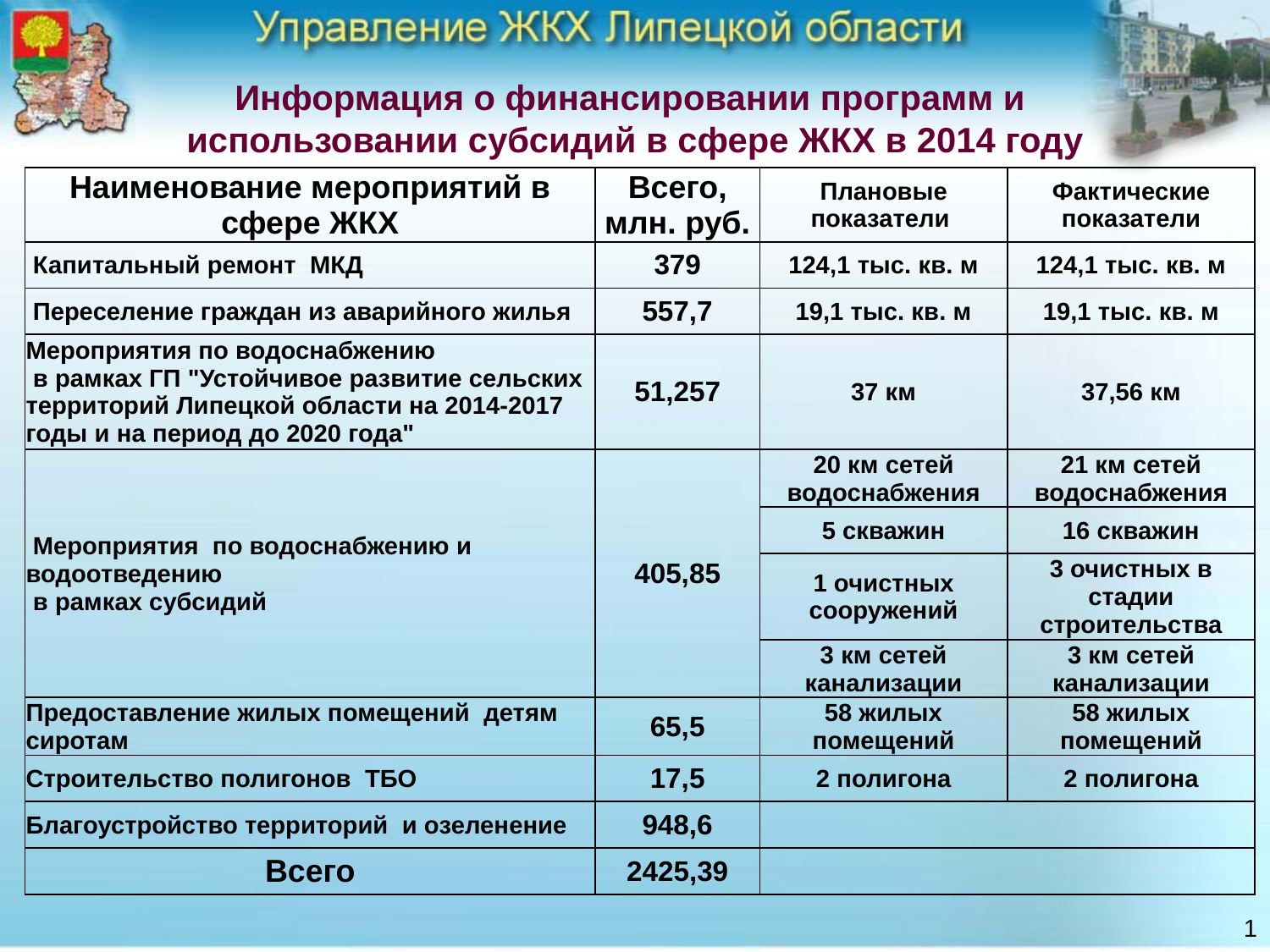

# Информация о финансировании программ и использовании субсидий в сфере ЖКХ в 2014 году
| Наименование мероприятий в сфере ЖКХ | Всего, млн. руб. | Плановые показатели | Фактические показатели |
| --- | --- | --- | --- |
| Капитальный ремонт МКД | 379 | 124,1 тыс. кв. м | 124,1 тыс. кв. м |
| Переселение граждан из аварийного жилья | 557,7 | 19,1 тыс. кв. м | 19,1 тыс. кв. м |
| Мероприятия по водоснабжению в рамках ГП "Устойчивое развитие сельских территорий Липецкой области на 2014-2017 годы и на период до 2020 года" | 51,257 | 37 км | 37,56 км |
| Мероприятия по водоснабжению и водоотведению в рамках субсидий | 405,85 | 20 км сетей водоснабжения | 21 км сетей водоснабжения |
|  |  | 5 скважин | 16 скважин |
|  |  | 1 очистных сооружений | 3 очистных в стадии строительства |
|  |  | 3 км сетей канализации | 3 км сетей канализации |
| Предоставление жилых помещений детям сиротам | 65,5 | 58 жилых помещений | 58 жилых помещений |
| Строительство полигонов ТБО | 17,5 | 2 полигона | 2 полигона |
| Благоустройство территорий и озеленение | 948,6 |  |  |
| Всего | 2425,39 |  |  |
1